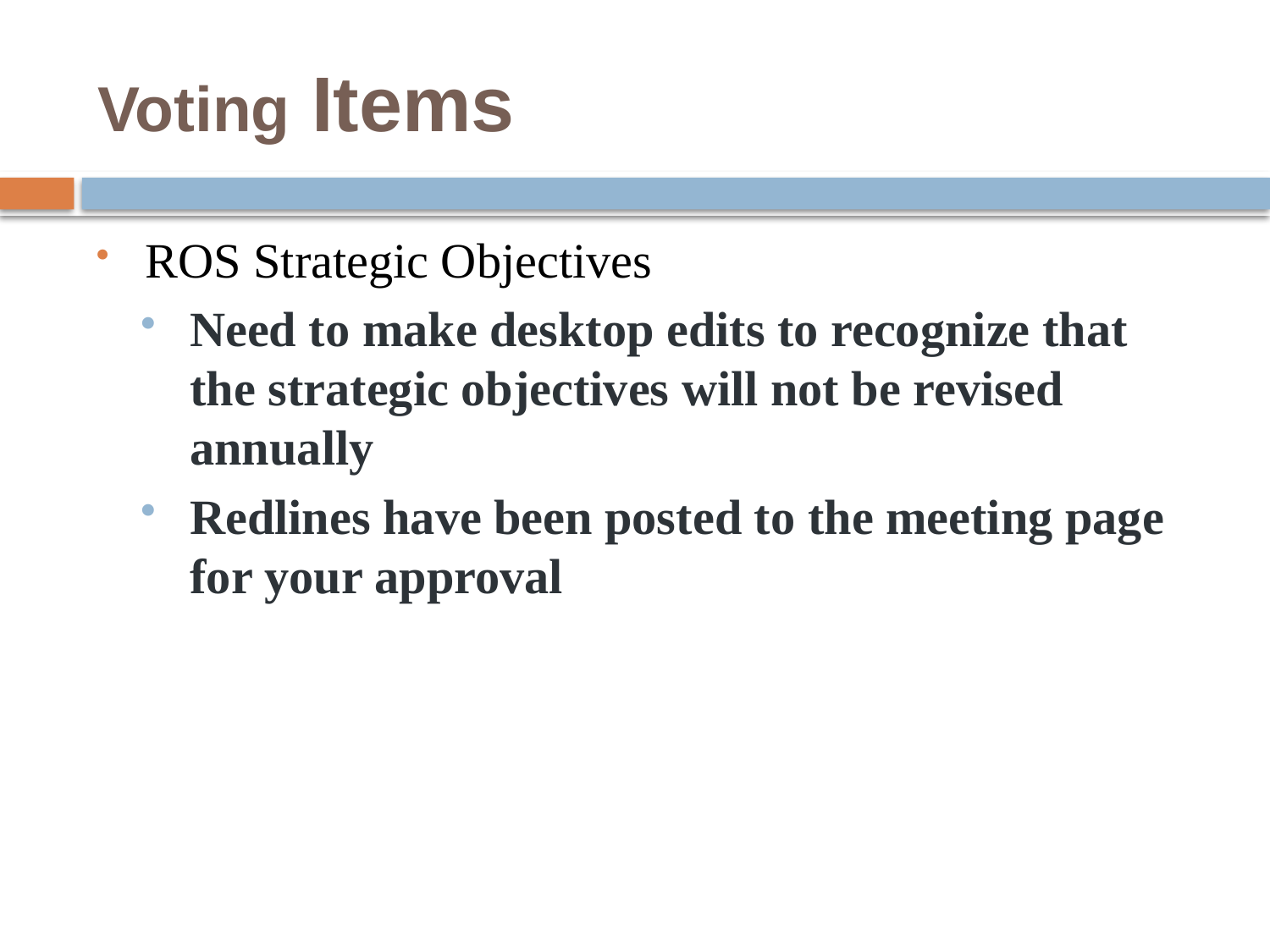

# Voting Items
ROS Strategic Objectives
Need to make desktop edits to recognize that the strategic objectives will not be revised annually
Redlines have been posted to the meeting page for your approval